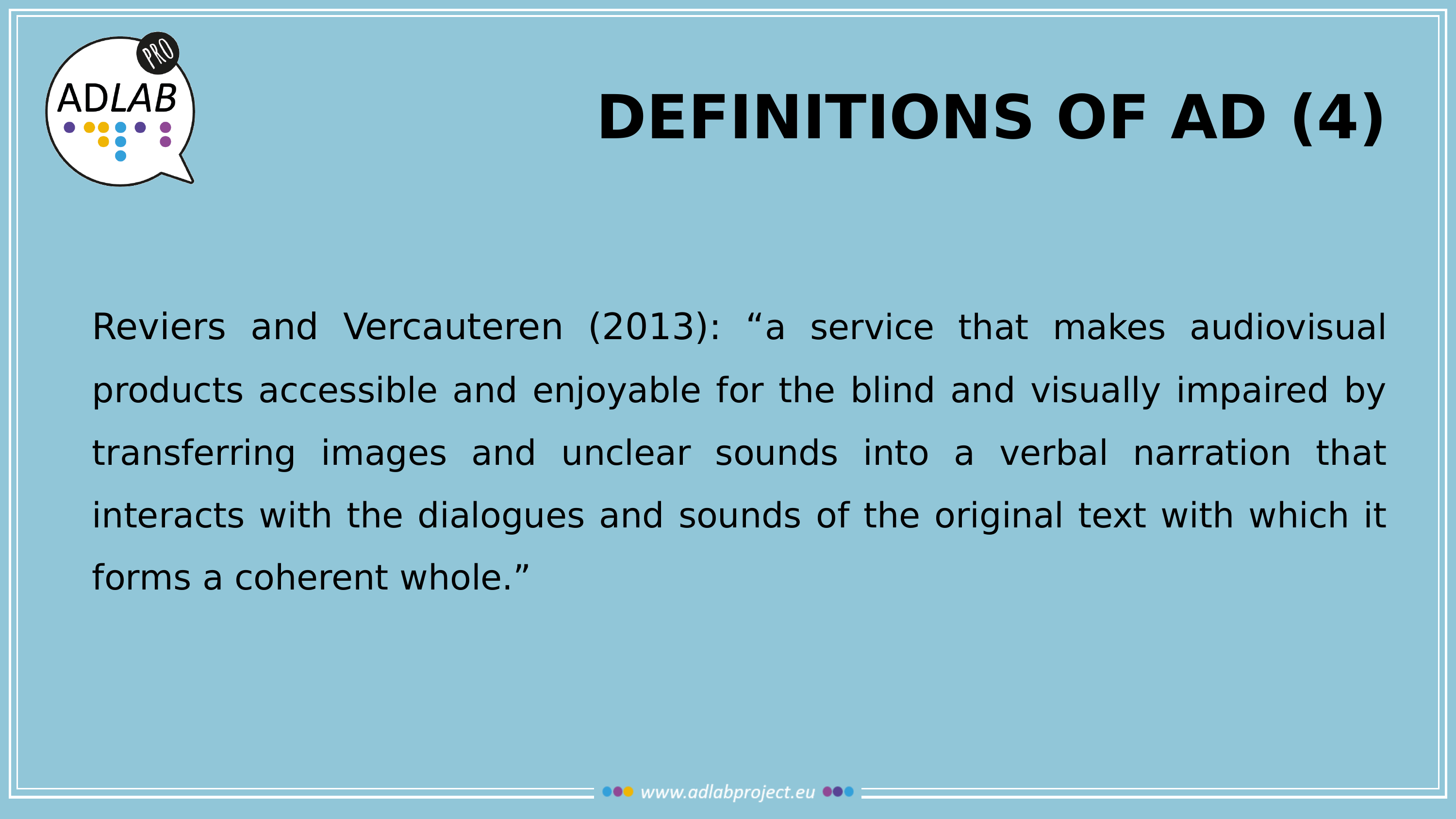

# DEFINITIONS OF AD (4)
Reviers and Vercauteren (2013): “a service that makes audiovisual products accessible and enjoyable for the blind and visually impaired by transferring images and unclear sounds into a verbal narration that interacts with the dialogues and sounds of the original text with which it forms a coherent whole.”